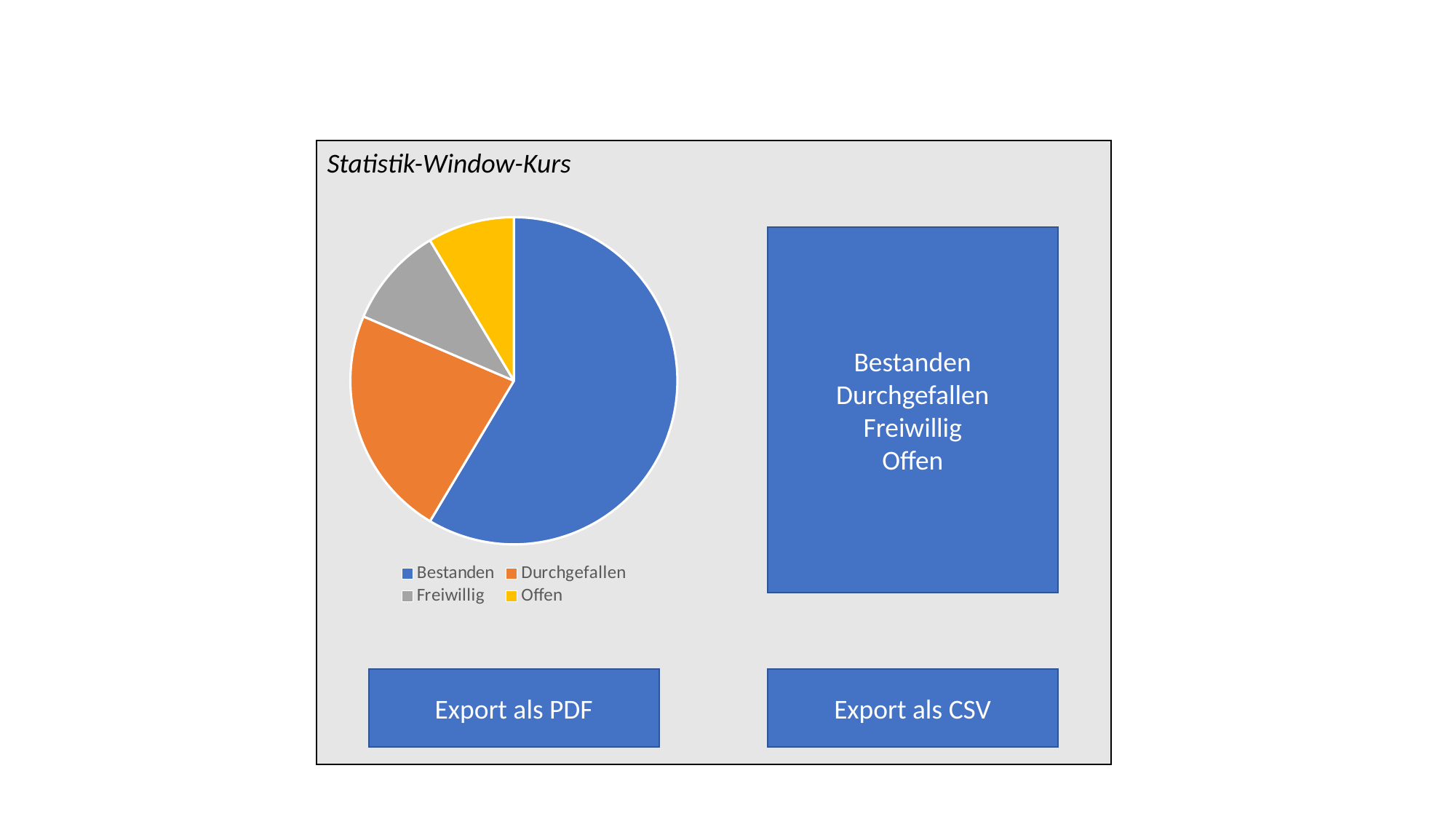

Statistik-Window-Kurs

### Chart

| Category | Verkauf |
|---|---|
| Bestanden | 8.2 |
| Durchgefallen | 3.2 |
| Freiwillig | 1.4 |
| Offen | 1.2 |
Bestanden
Durchgefallen
Freiwillig
Offen
Export als PDF
Export als CSV